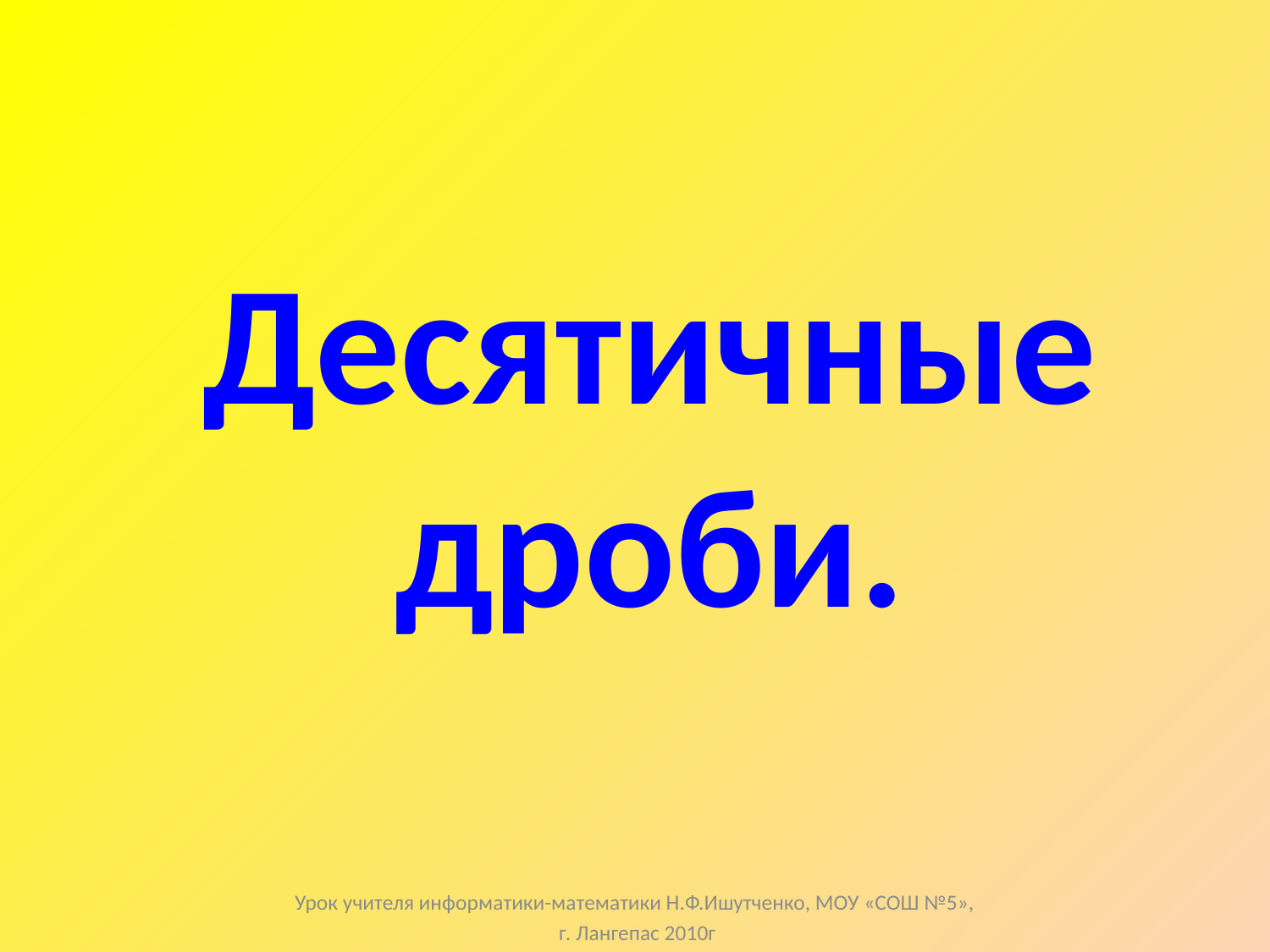

Десятичные дроби.
Урок учителя информатики-математики Н.Ф.Ишутченко, МОУ «СОШ №5»,
 г. Лангепас 2010г